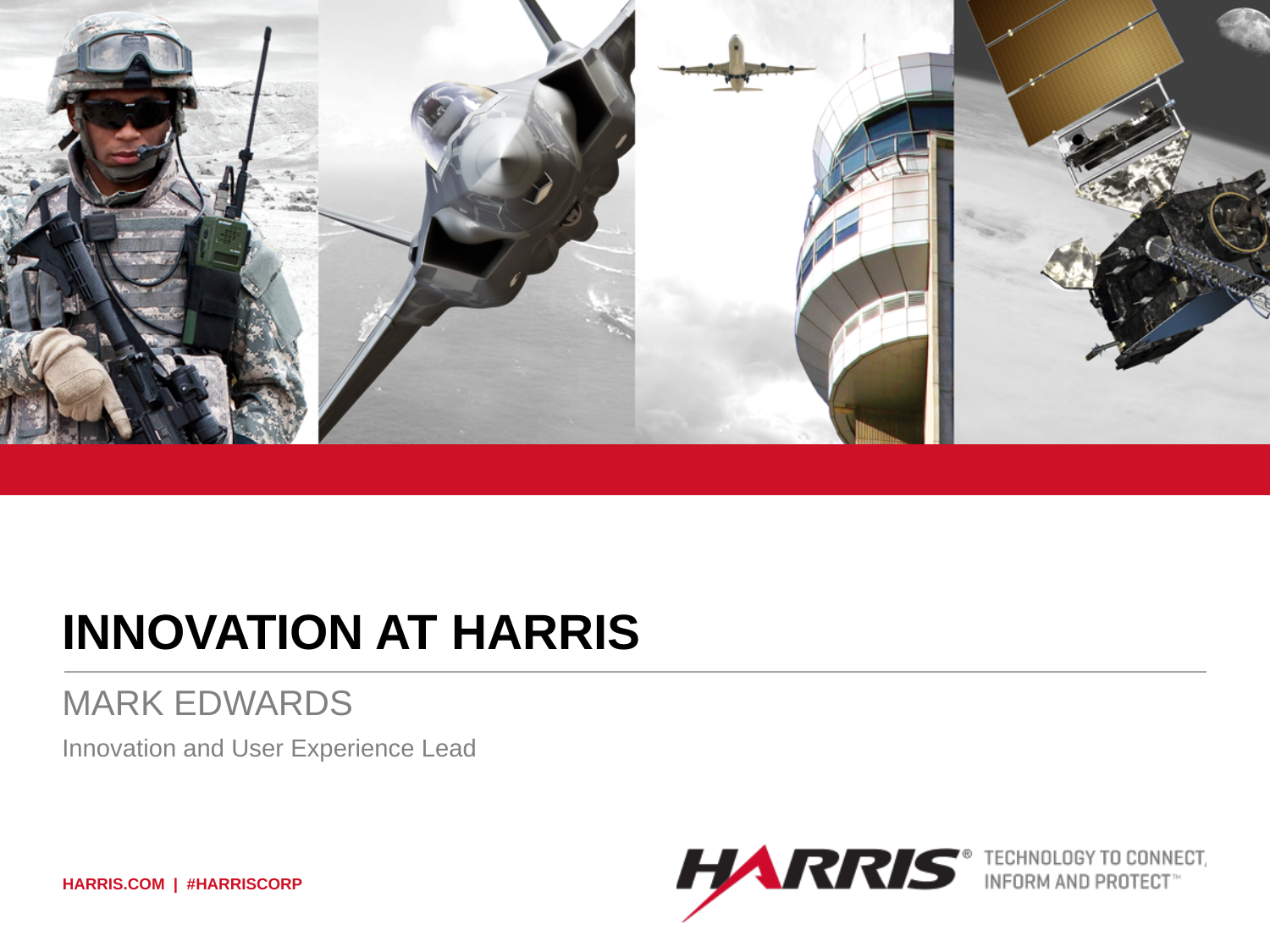

# Innovation at harris
Mark EDWARDS
Innovation and User Experience Lead